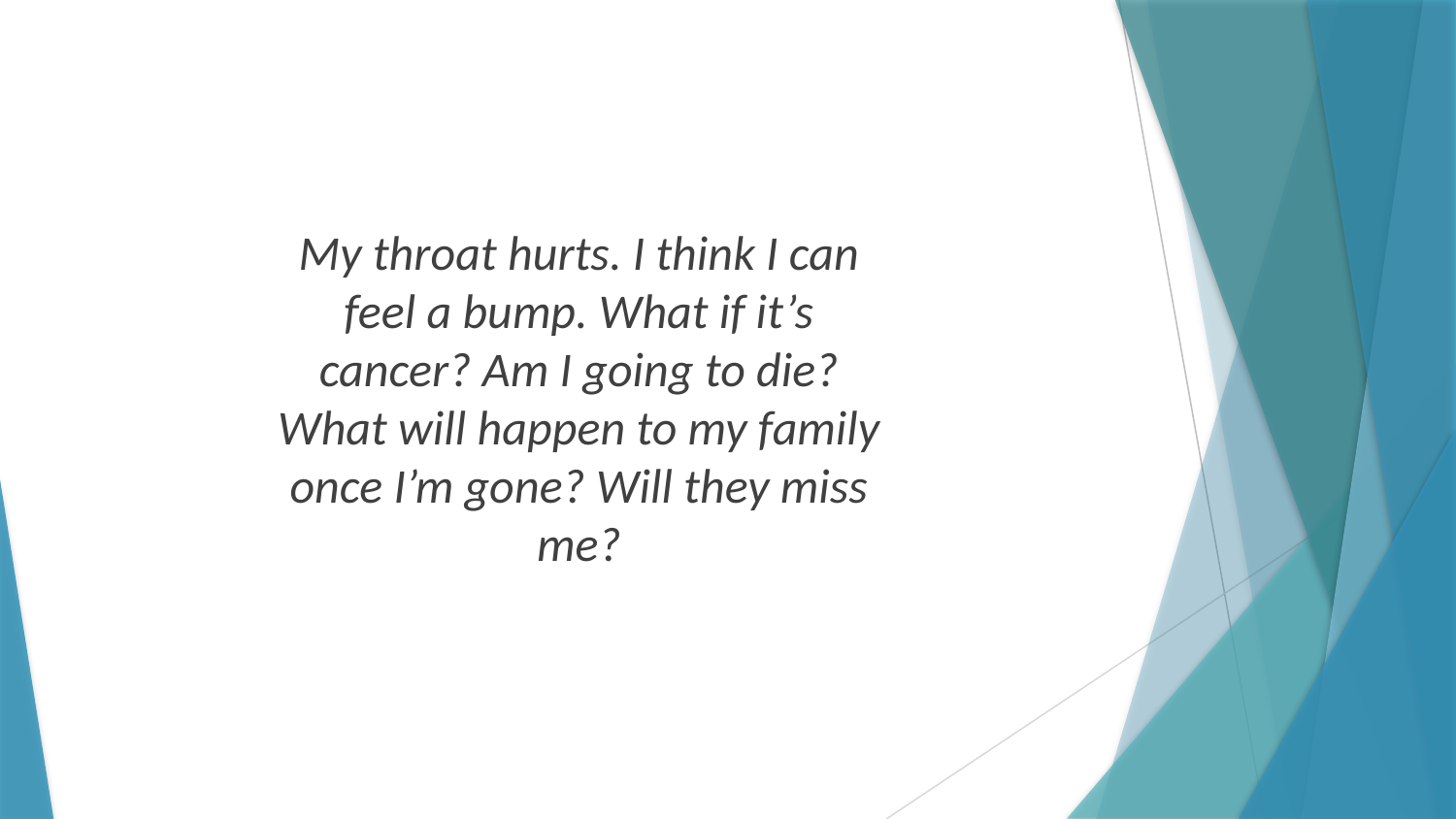

My throat hurts. I think I can feel a bump. What if it’s cancer? Am I going to die? What will happen to my family once I’m gone? Will they miss me?